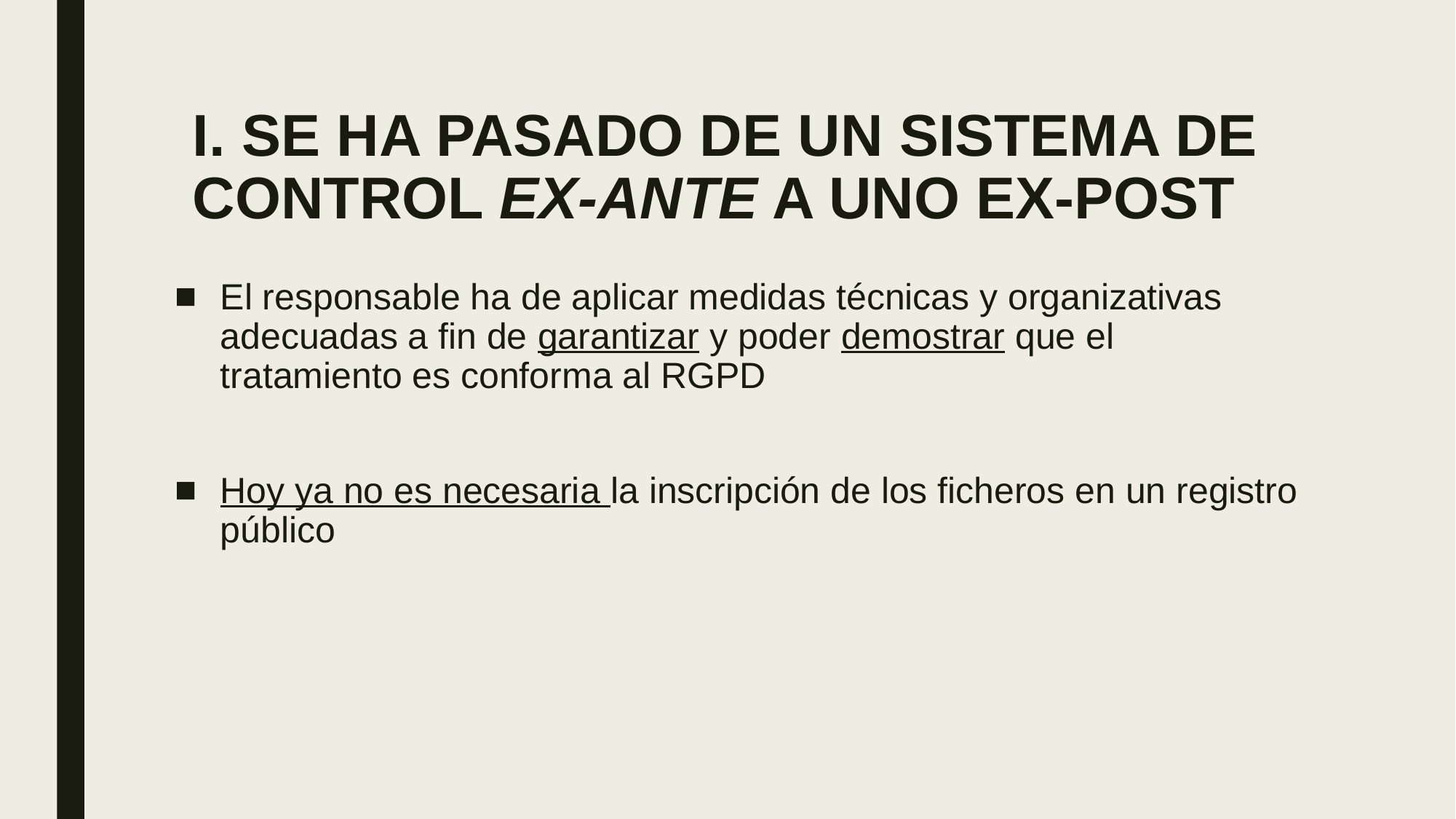

#
I. SE HA PASADO DE UN SISTEMA DE CONTROL EX-ANTE A UNO EX-POST
El responsable ha de aplicar medidas técnicas y organizativas adecuadas a fin de garantizar y poder demostrar que el tratamiento es conforma al RGPD

Hoy ya no es necesaria la inscripción de los ficheros en un registro público